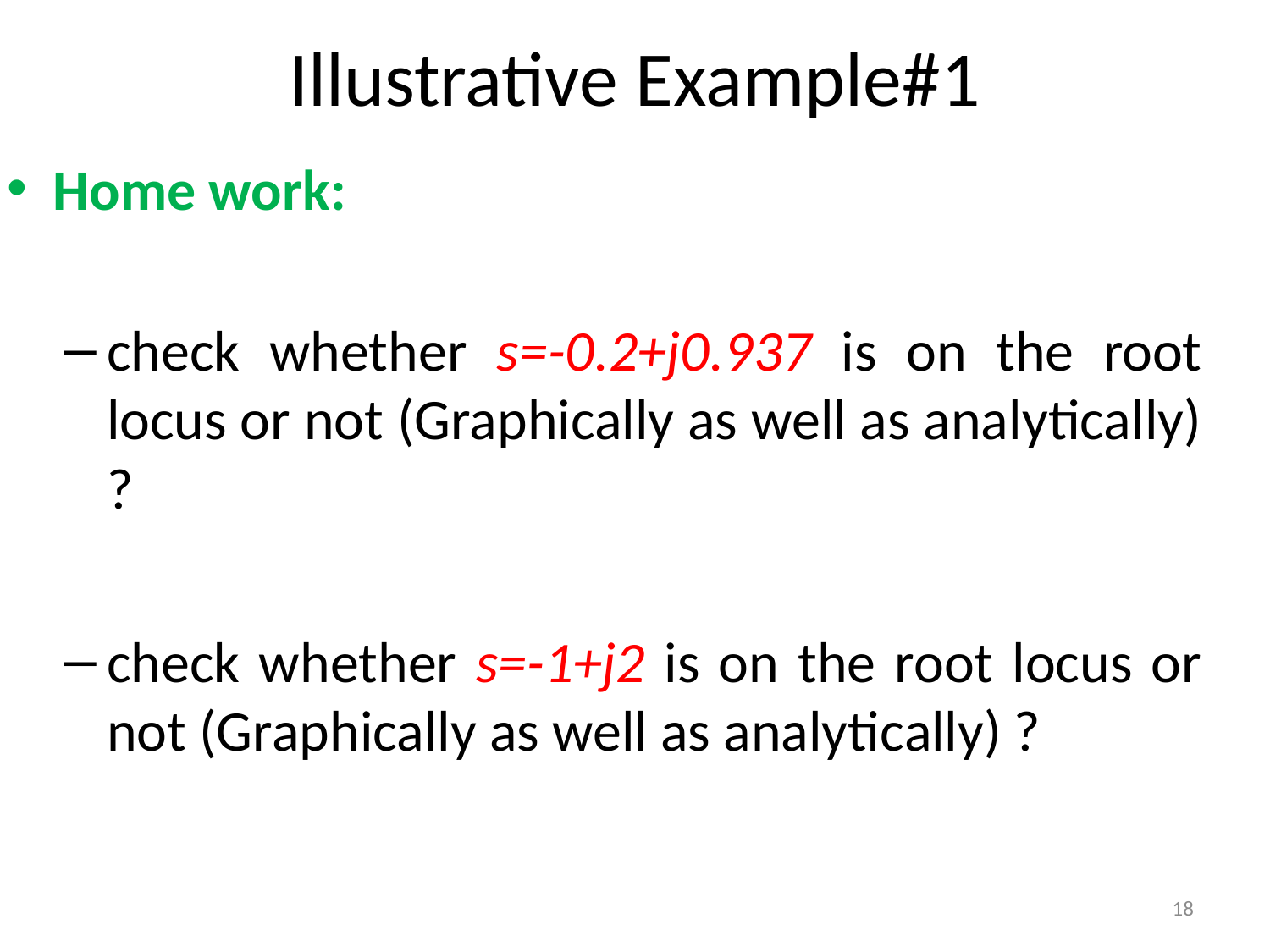

# Illustrative Example#1
Home work:

check whether s=-0.2+j0.937 is on the root locus or not (Graphically as well as analytically) ?

check whether s=-1+j2 is on the root locus or not (Graphically as well as analytically) ?

18